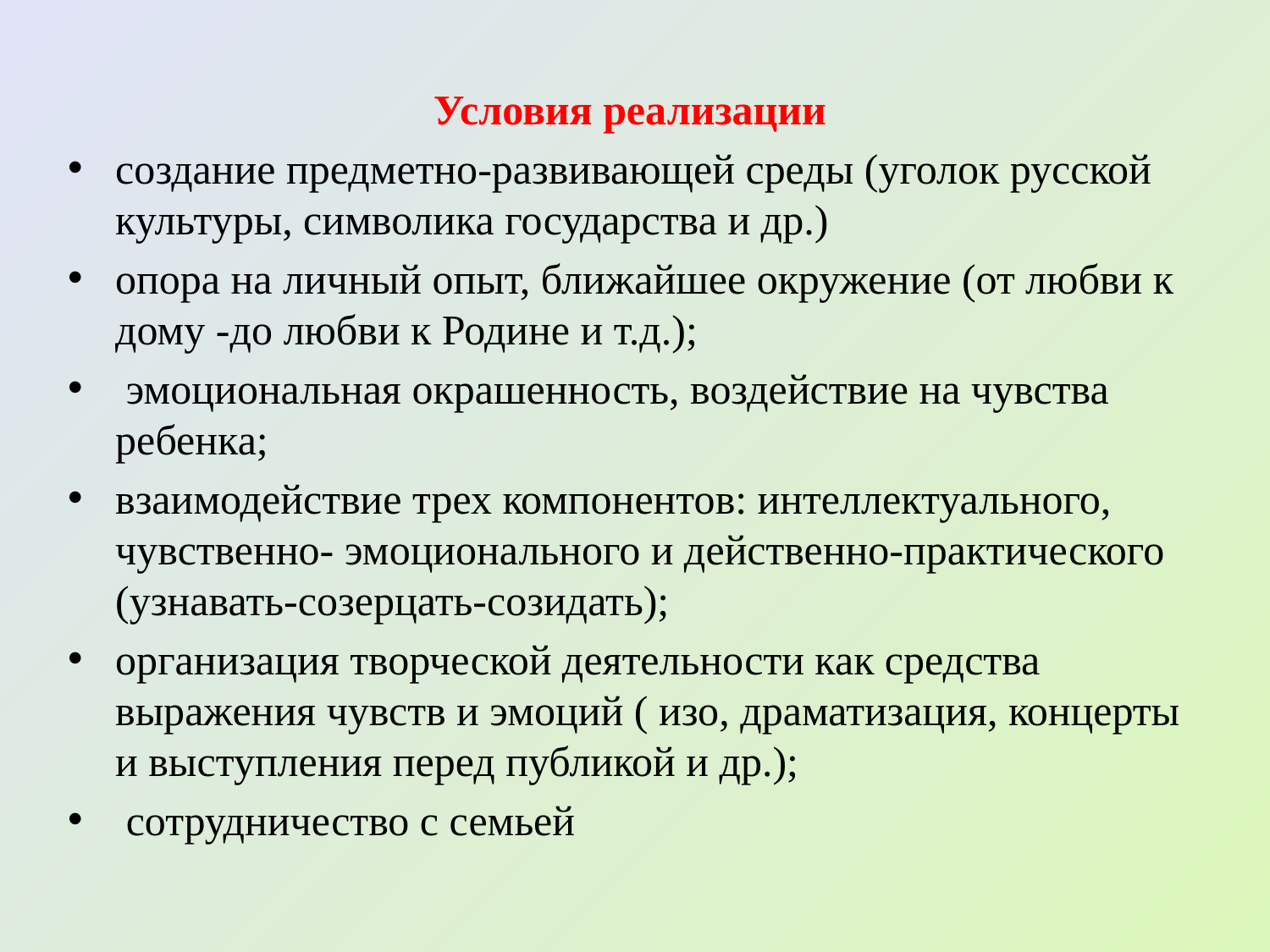

Условия реализации
создание предметно-развивающей среды (уголок русской культуры, символика государства и др.)
опора на личный опыт, ближайшее окружение (от любви к дому -до любви к Родине и т.д.);
 эмоциональная окрашенность, воздействие на чувства ребенка;
взаимодействие трех компонентов: интеллектуального, чувственно- эмоционального и действенно-практического (узнавать-созерцать-созидать);
организация творческой деятельности как средства выражения чувств и эмоций ( изо, драматизация, концерты и выступления перед публикой и др.);
 сотрудничество с семьей

#